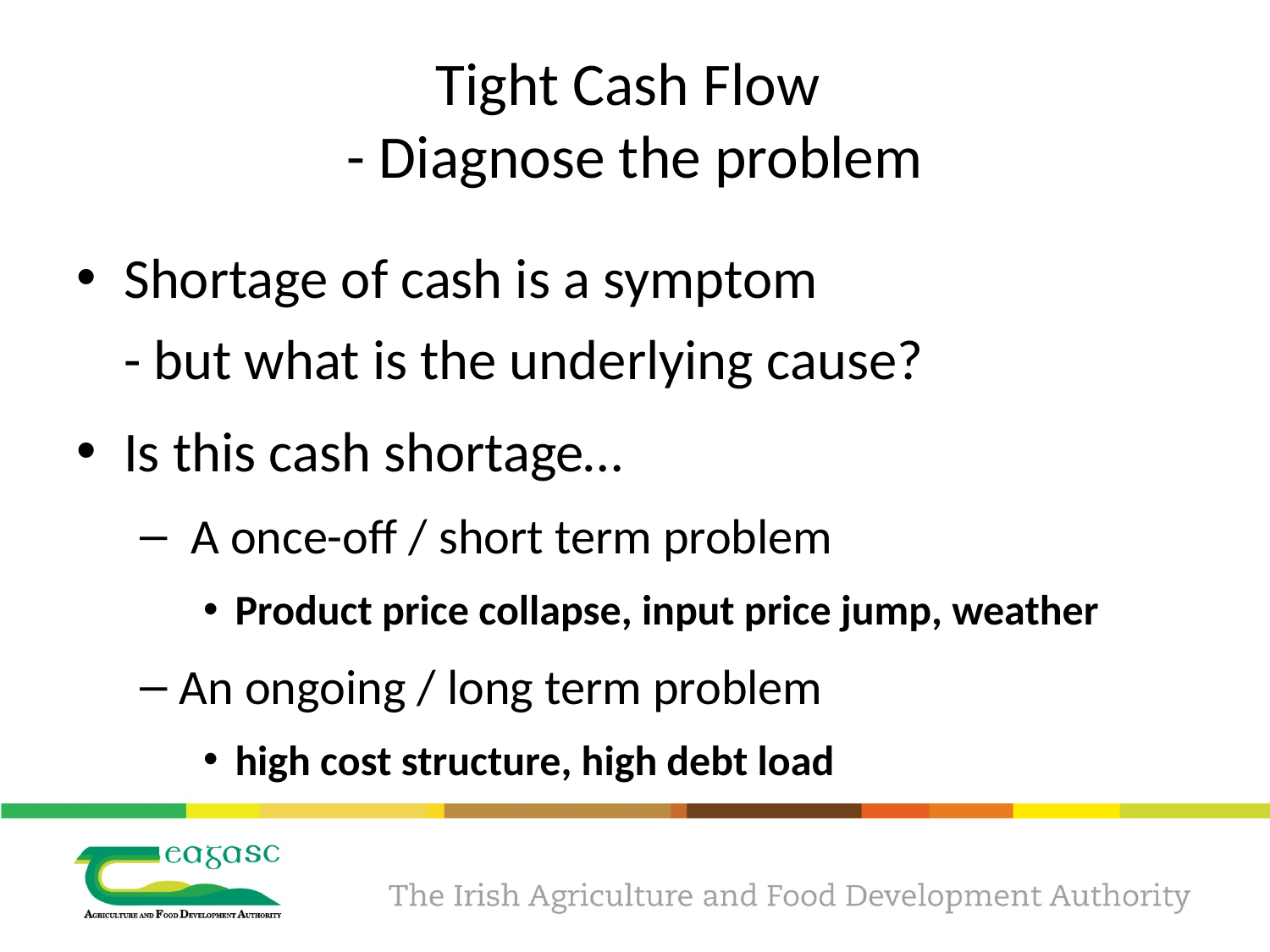

# Tight Cash Flow - Diagnose the problem
Shortage of cash is a symptom
- but what is the underlying cause?
Is this cash shortage…
 A once-off / short term problem
Product price collapse, input price jump, weather
An ongoing / long term problem
high cost structure, high debt load